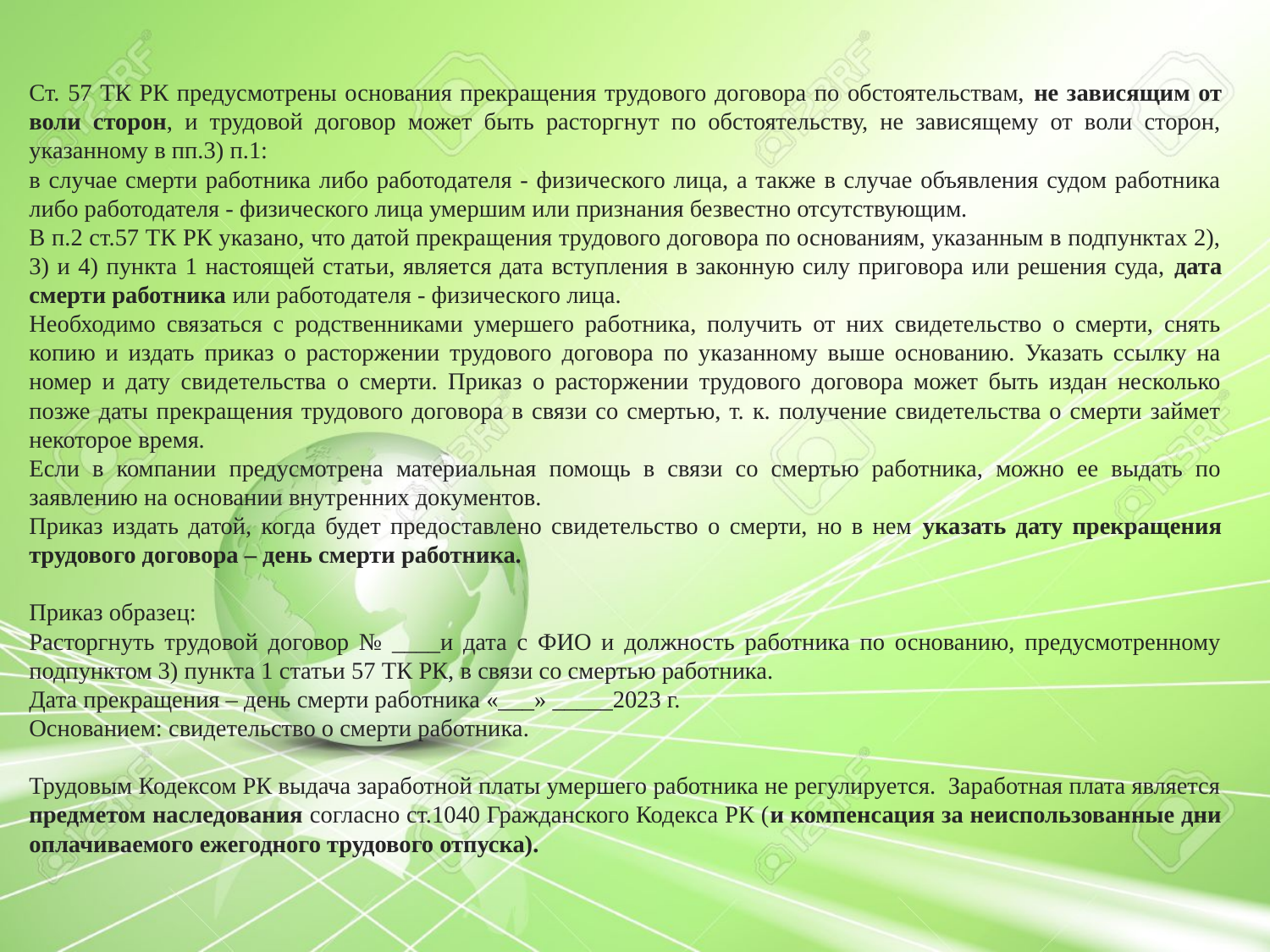

Ст. 57 ТК РК предусмотрены основания прекращения трудового договора по обстоятельствам, не зависящим от воли сторон, и трудовой договор может быть расторгнут по обстоятельству, не зависящему от воли сторон, указанному в пп.3) п.1:
в случае смерти работника либо работодателя - физического лица, а также в случае объявления судом работника либо работодателя - физического лица умершим или признания безвестно отсутствующим.
В п.2 ст.57 ТК РК указано, что датой прекращения трудового договора по основаниям, указанным в подпунктах 2), 3) и 4) пункта 1 настоящей статьи, является дата вступления в законную силу приговора или решения суда, дата смерти работника или работодателя - физического лица.
Необходимо связаться с родственниками умершего работника, получить от них свидетельство о смерти, снять копию и издать приказ о расторжении трудового договора по указанному выше основанию. Указать ссылку на номер и дату свидетельства о смерти. Приказ о расторжении трудового договора может быть издан несколько позже даты прекращения трудового договора в связи со смертью, т. к. получение свидетельства о смерти займет некоторое время.
Если в компании предусмотрена материальная помощь в связи со смертью работника, можно ее выдать по заявлению на основании внутренних документов.
Приказ издать датой, когда будет предоставлено свидетельство о смерти, но в нем указать дату прекращения трудового договора – день смерти работника.

Приказ образец:
Расторгнуть трудовой договор № ____и дата с ФИО и должность работника по основанию, предусмотренному подпунктом 3) пункта 1 статьи 57 ТК РК, в связи со смертью работника.
Дата прекращения – день смерти работника «___» _____2023 г.
Основанием: свидетельство о смерти работника.

Трудовым Кодексом РК выдача заработной платы умершего работника не регулируется.  Заработная плата является предметом наследования согласно ст.1040 Гражданского Кодекса РК (и компенсация за неиспользованные дни оплачиваемого ежегодного трудового отпуска).